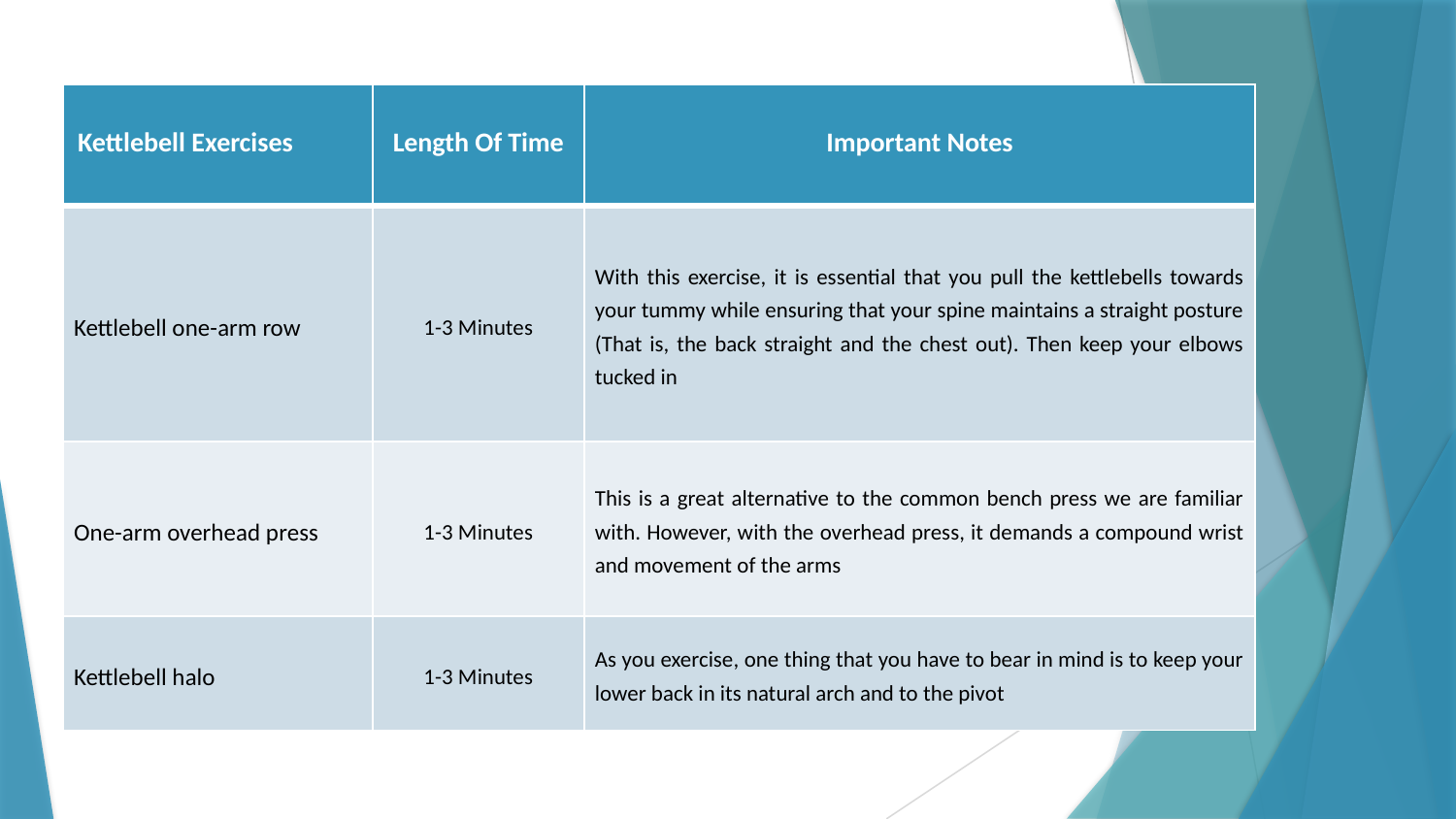

| Kettlebell Exercises | Length Of Time | Important Notes |
| --- | --- | --- |
| Kettlebell one-arm row | 1-3 Minutes | With this exercise, it is essential that you pull the kettlebells towards your tummy while ensuring that your spine maintains a straight posture (That is, the back straight and the chest out). Then keep your elbows tucked in |
| One-arm overhead press | 1-3 Minutes | This is a great alternative to the common bench press we are familiar with. However, with the overhead press, it demands a compound wrist and movement of the arms |
| Kettlebell halo | 1-3 Minutes | As you exercise, one thing that you have to bear in mind is to keep your lower back in its natural arch and to the pivot |